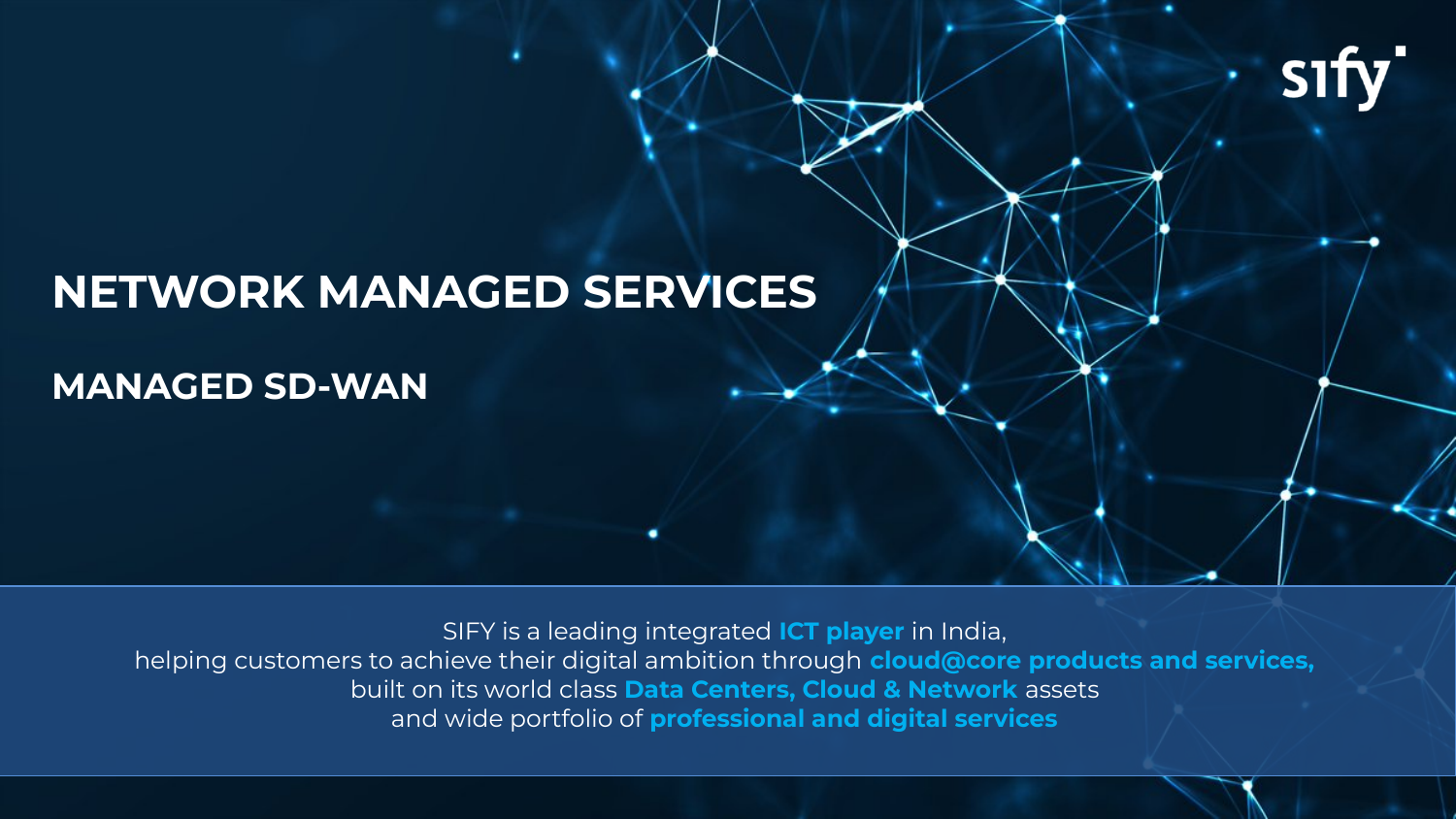

NETWORK MANAGED SERVICES
MANAGED SD-WAN

SIFY is a leading integrated ICT player in India,
helping customers to achieve their digital ambition through cloud@core products and services,
built on its world class Data Centers, Cloud & Network assets
and wide portfolio of professional and digital services